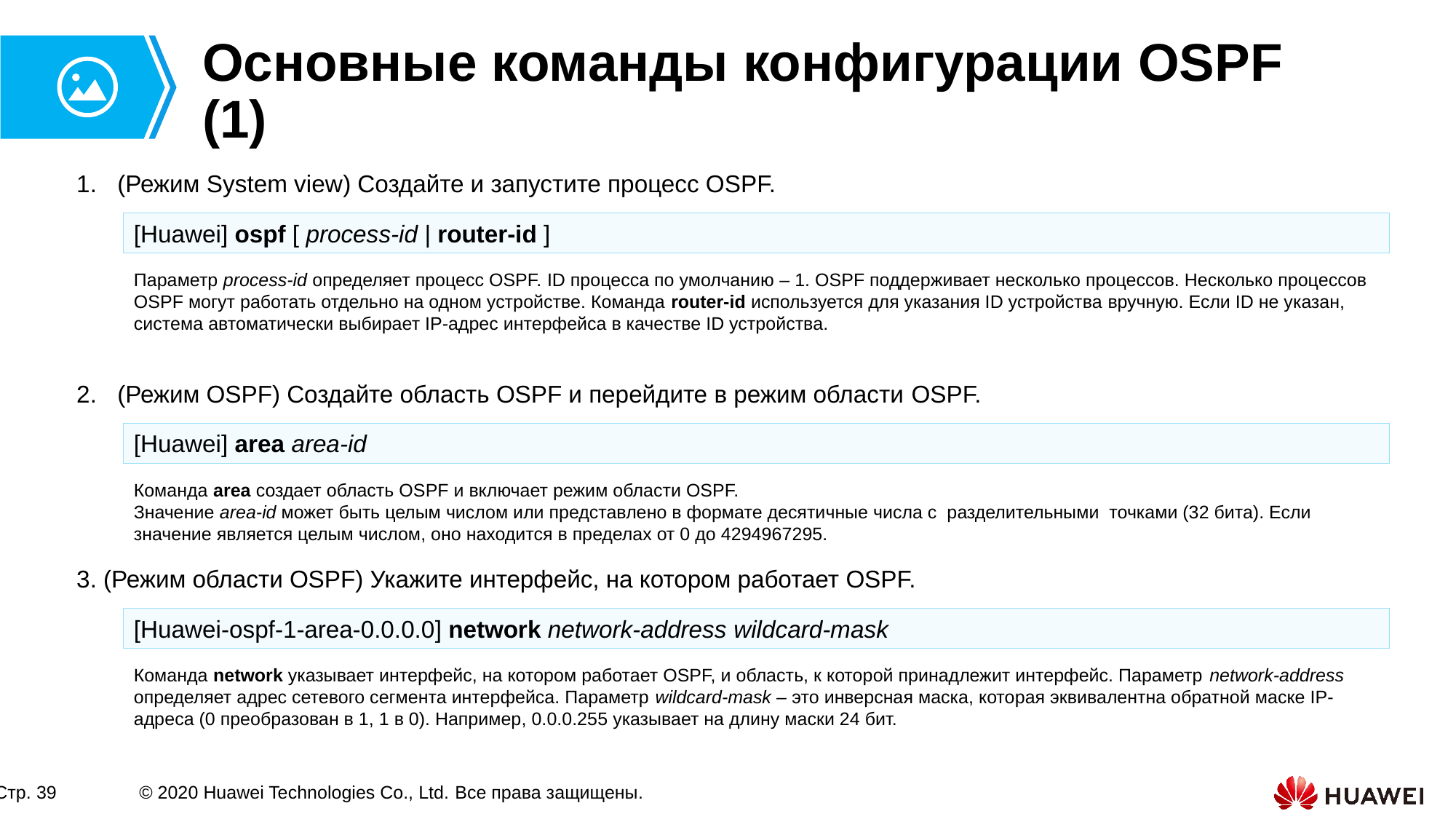

# Основные команды конфигурации OSPF (1)
(Режим System view) Создайте и запустите процесс OSPF.
[Huawei] ospf [ process-id | router-id ]
Параметр process-id определяет процесс OSPF. ID процесса по умолчанию – 1. OSPF поддерживает несколько процессов. Несколько процессов OSPF могут работать отдельно на одном устройстве. Команда router-id используется для указания ID устройства вручную. Если ID не указан, система автоматически выбирает IP-адрес интерфейса в качестве ID устройства.
(Режим OSPF) Создайте область OSPF и перейдите в режим области OSPF.
[Huawei] area area-id
Команда area создает область OSPF и включает режим области OSPF.
Значение area-id может быть целым числом или представлено в формате десятичные числа с  разделительными  точками (32 бита). Если значение является целым числом, оно находится в пределах от 0 до 4294967295.
3. (Режим области OSPF) Укажите интерфейс, на котором работает OSPF.
[Huawei-ospf-1-area-0.0.0.0] network network-address wildcard-mask
Команда network указывает интерфейс, на котором работает OSPF, и область, к которой принадлежит интерфейс. Параметр network-address определяет адрес сетевого сегмента интерфейса. Параметр wildcard-mask – это инверсная маска, которая эквивалентна обратной маске IP-адреса (0 преобразован в 1, 1 в 0). Например, 0.0.0.255 указывает на длину маски 24 бит.